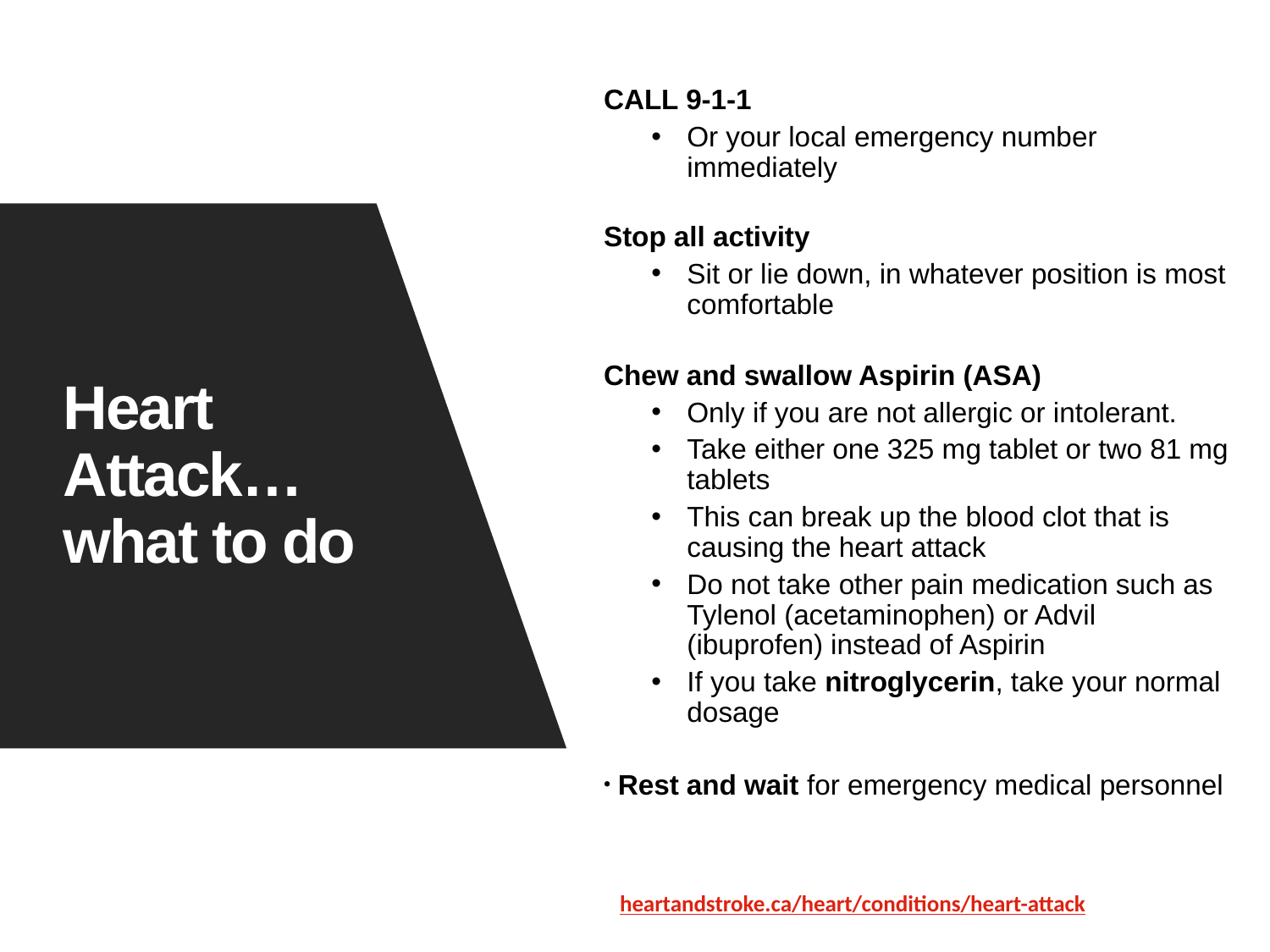

CALL 9-1-1
Or your local emergency number immediately

Stop all activity
Sit or lie down, in whatever position is most comfortable

Chew and swallow Aspirin (ASA)
Only if you are not allergic or intolerant.
Take either one 325 mg tablet or two 81 mg tablets
This can break up the blood clot that is causing the heart attack
Do not take other pain medication such as Tylenol (acetaminophen) or Advil (ibuprofen) instead of Aspirin
If you take nitroglycerin, take your normal dosage

Rest and wait for emergency medical personnel

# Heart Attack… what to do
heartandstroke.ca/heart/conditions/heart-attack